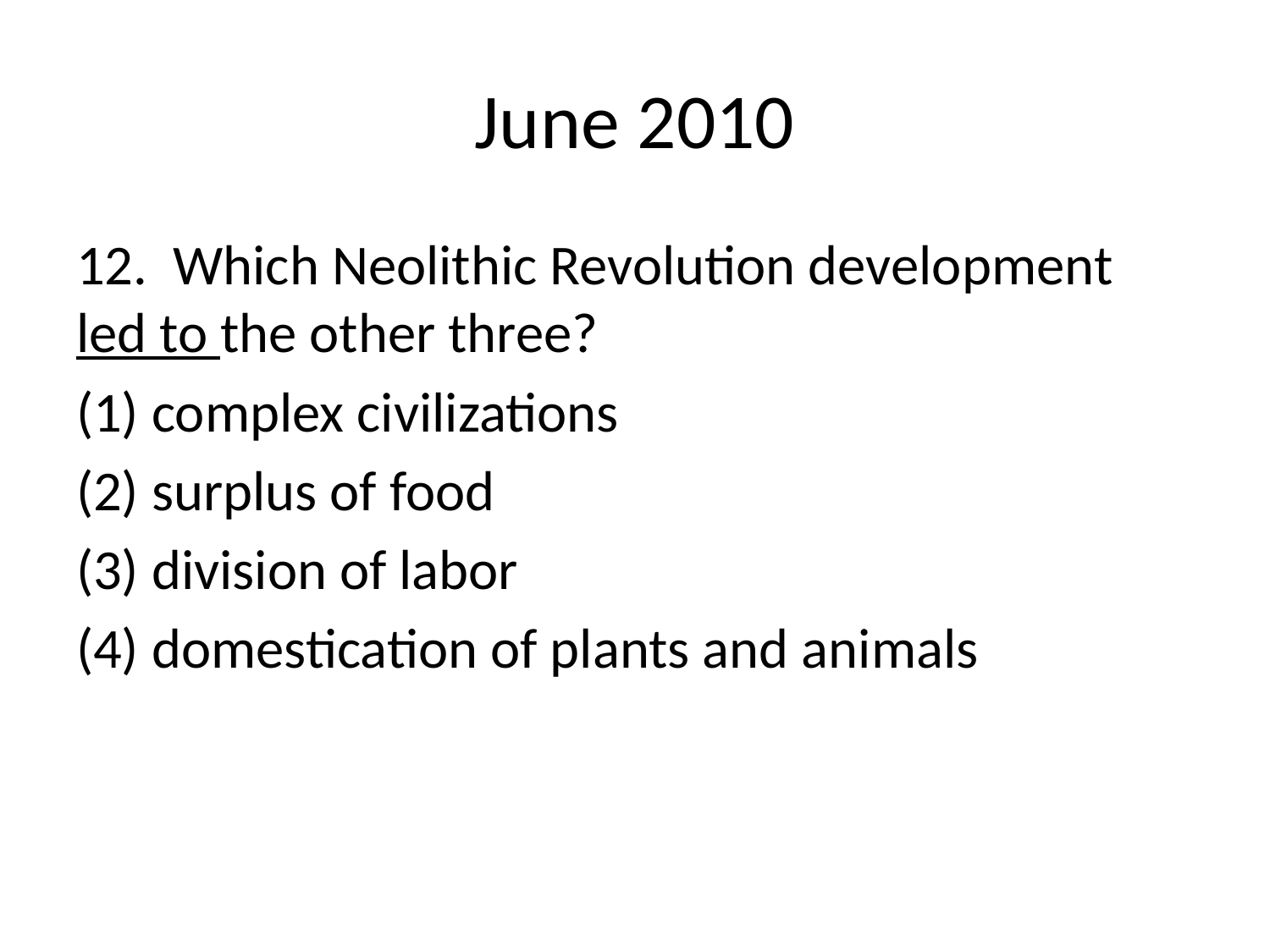

# June 2010
12.  Which Neolithic Revolution development led to the other three?
(1) complex civilizations
(2) surplus of food
(3) division of labor
(4) domestication of plants and animals